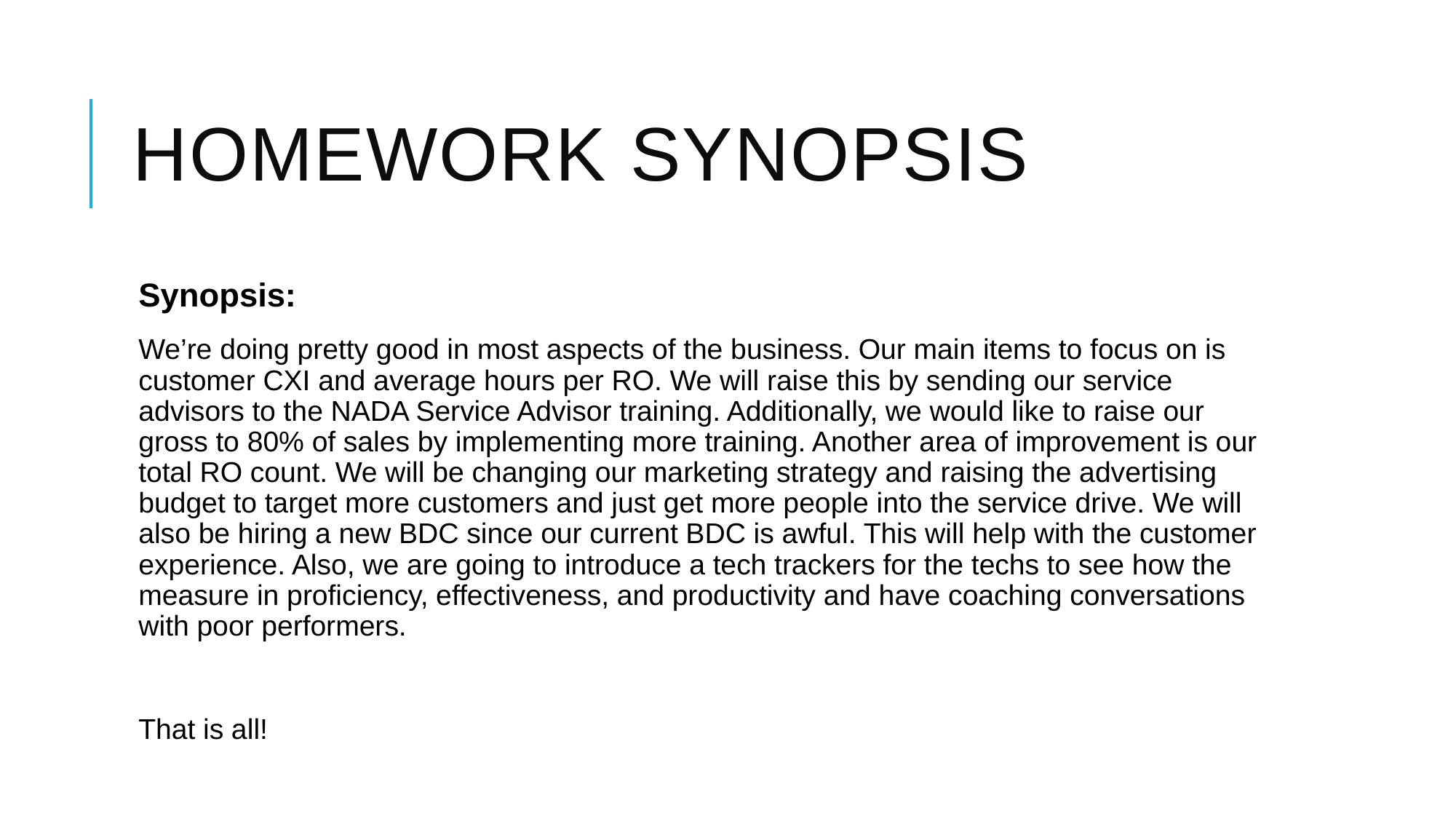

# Homework Synopsis
Synopsis:
We’re doing pretty good in most aspects of the business. Our main items to focus on is customer CXI and average hours per RO. We will raise this by sending our service advisors to the NADA Service Advisor training. Additionally, we would like to raise our gross to 80% of sales by implementing more training. Another area of improvement is our total RO count. We will be changing our marketing strategy and raising the advertising budget to target more customers and just get more people into the service drive. We will also be hiring a new BDC since our current BDC is awful. This will help with the customer experience. Also, we are going to introduce a tech trackers for the techs to see how the measure in proficiency, effectiveness, and productivity and have coaching conversations with poor performers.

That is all!